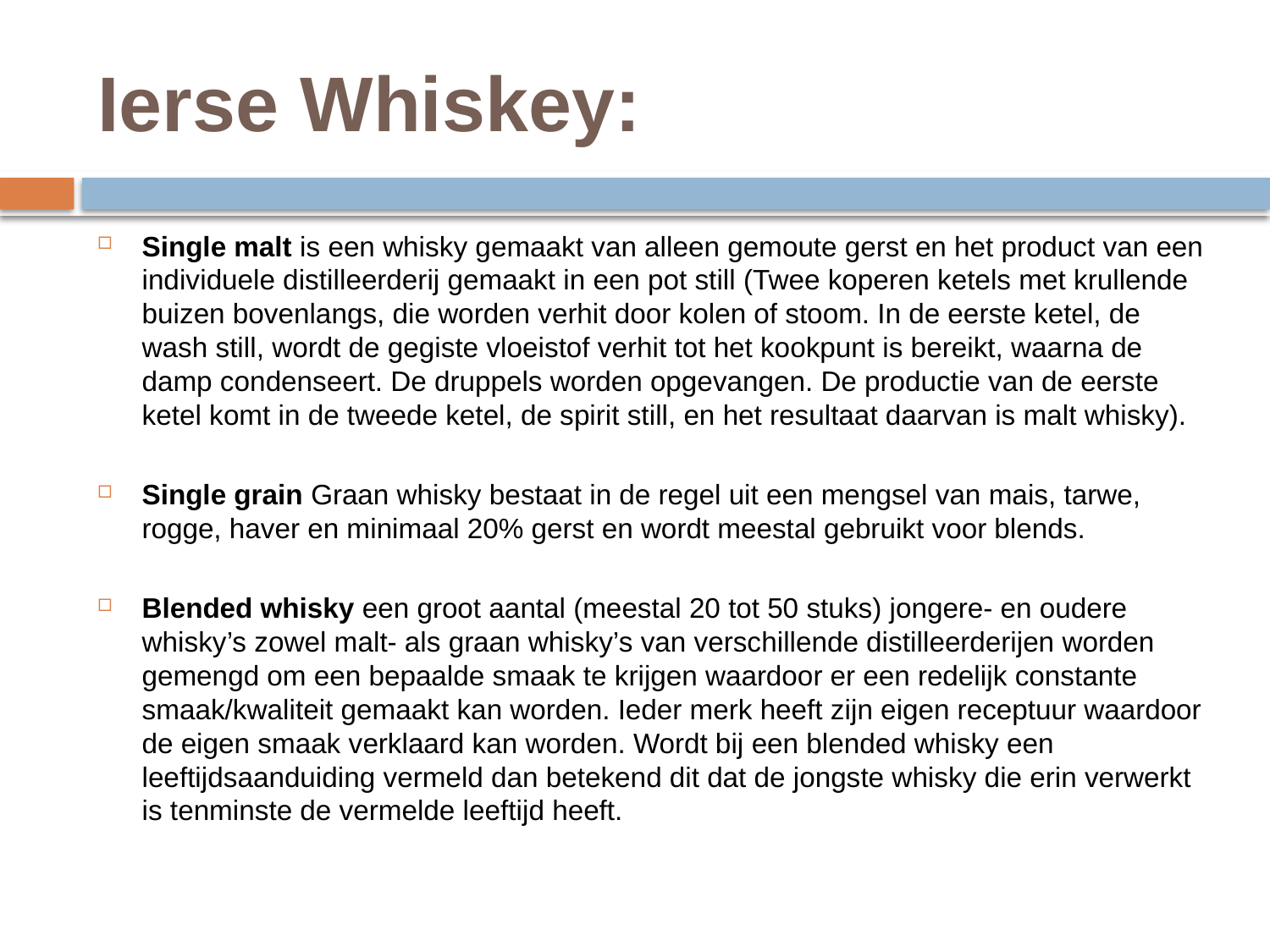

# Ierse Whiskey:
Single malt is een whisky gemaakt van alleen gemoute gerst en het product van een individuele distilleerderij gemaakt in een pot still (Twee koperen ketels met krullende buizen bovenlangs, die worden verhit door kolen of stoom. In de eerste ketel, de wash still, wordt de gegiste vloeistof verhit tot het kookpunt is bereikt, waarna de damp condenseert. De druppels worden opgevangen. De productie van de eerste ketel komt in de tweede ketel, de spirit still, en het resultaat daarvan is malt whisky).
Single grain Graan whisky bestaat in de regel uit een mengsel van mais, tarwe, rogge, haver en minimaal 20% gerst en wordt meestal gebruikt voor blends.
Blended whisky een groot aantal (meestal 20 tot 50 stuks) jongere- en oudere whisky’s zowel malt- als graan whisky’s van verschillende distilleerderijen worden gemengd om een bepaalde smaak te krijgen waardoor er een redelijk constante smaak/kwaliteit gemaakt kan worden. Ieder merk heeft zijn eigen receptuur waardoor de eigen smaak verklaard kan worden. Wordt bij een blended whisky een leeftijdsaanduiding vermeld dan betekend dit dat de jongste whisky die erin verwerkt is tenminste de vermelde leeftijd heeft.